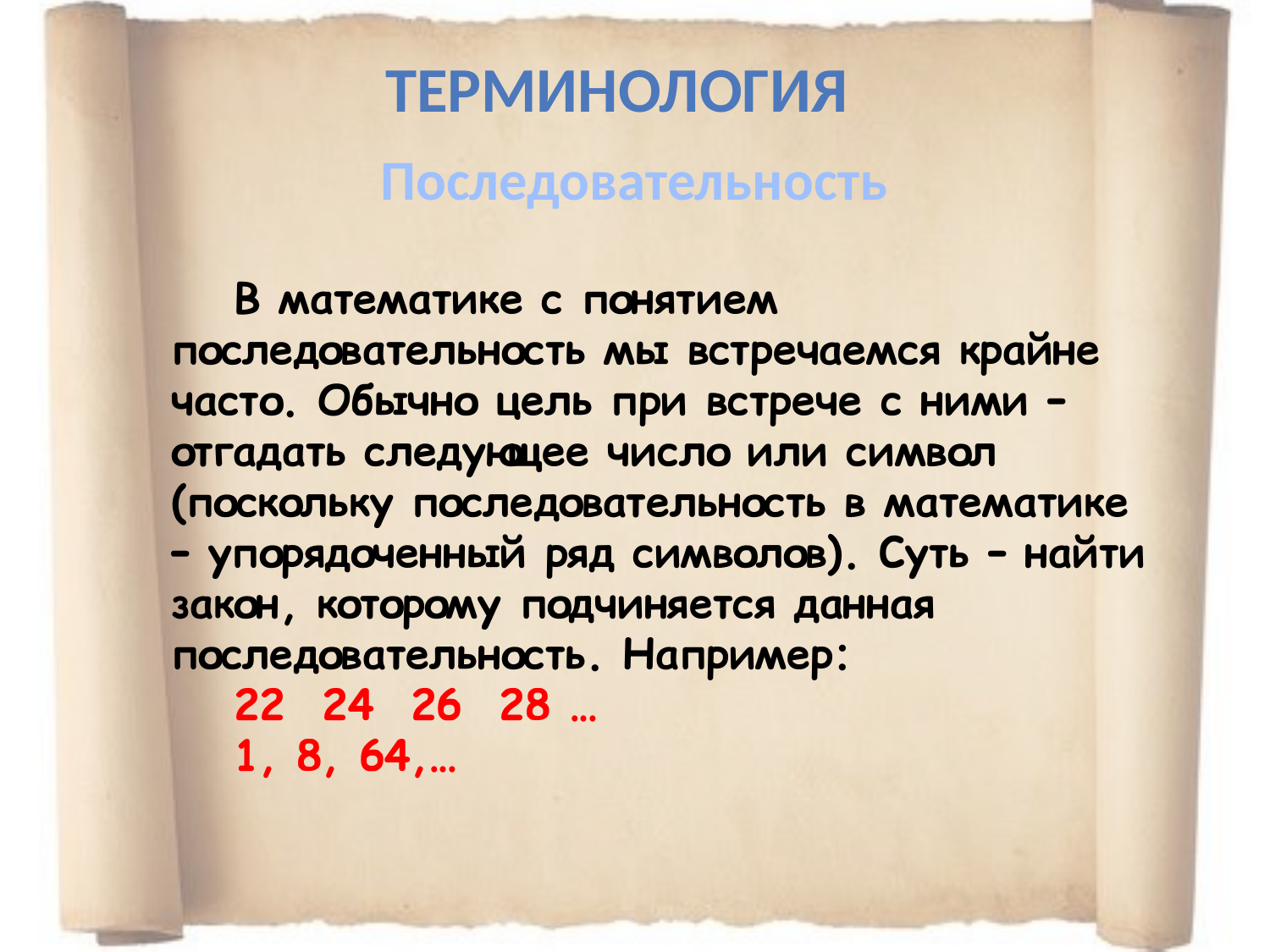

Терминология
Последовательность

В математике с понятием последовательность мы встречаемся крайне часто. Обычно цель при встрече с ними – отгадать следующее число или символ (поскольку последовательность в математике – упорядоченный ряд символов). Суть – найти закон, которому подчиняется данная последовательность. Например:
22  24  26  28 …
1, 8, 64,…